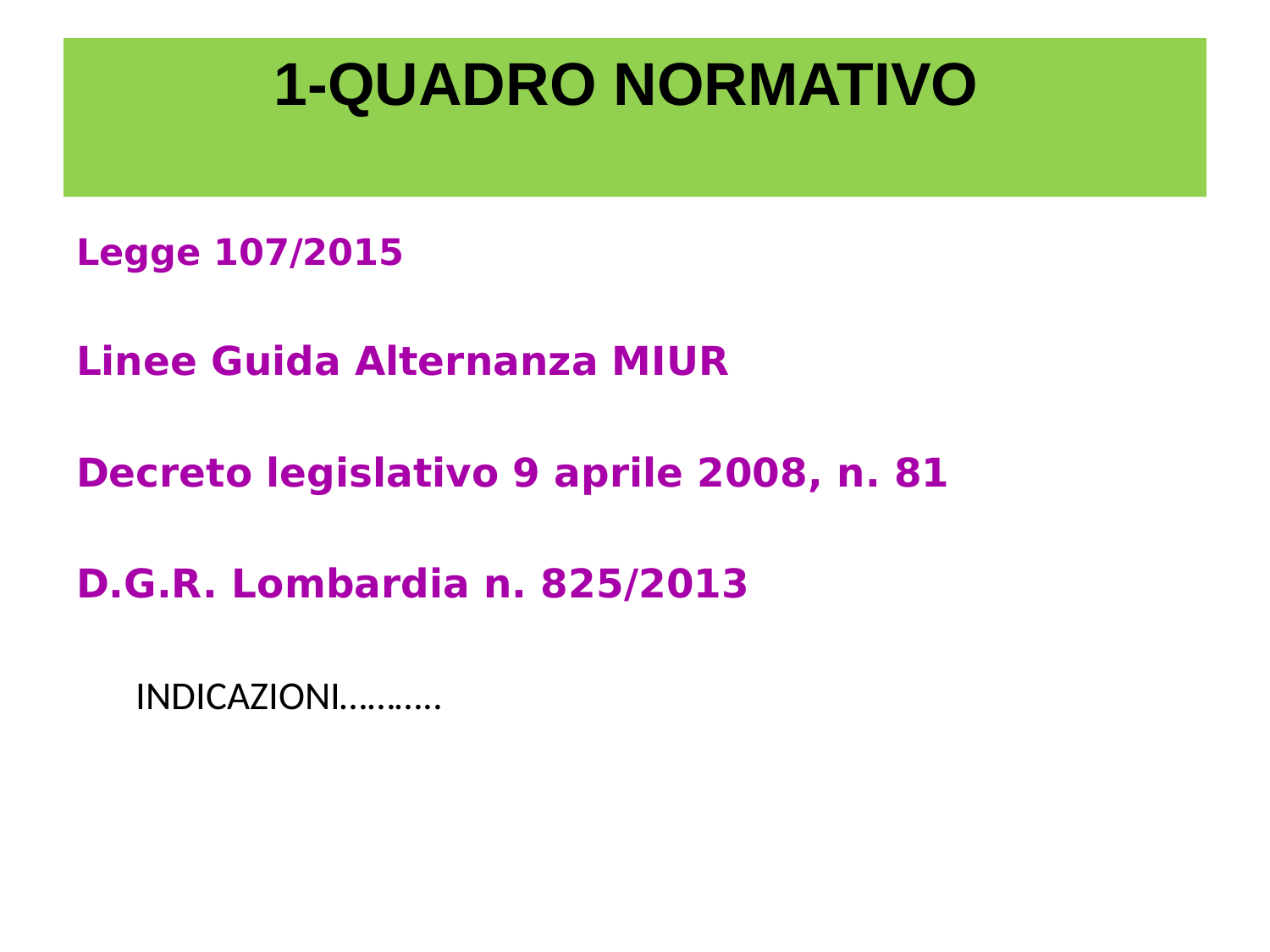

# 1-QUADRO NORMATIVO
Legge 107/2015

Linee Guida Alternanza MIUR

Decreto legislativo 9 aprile 2008, n. 81

D.G.R. Lombardia n. 825/2013

			INDICAZIONI………..